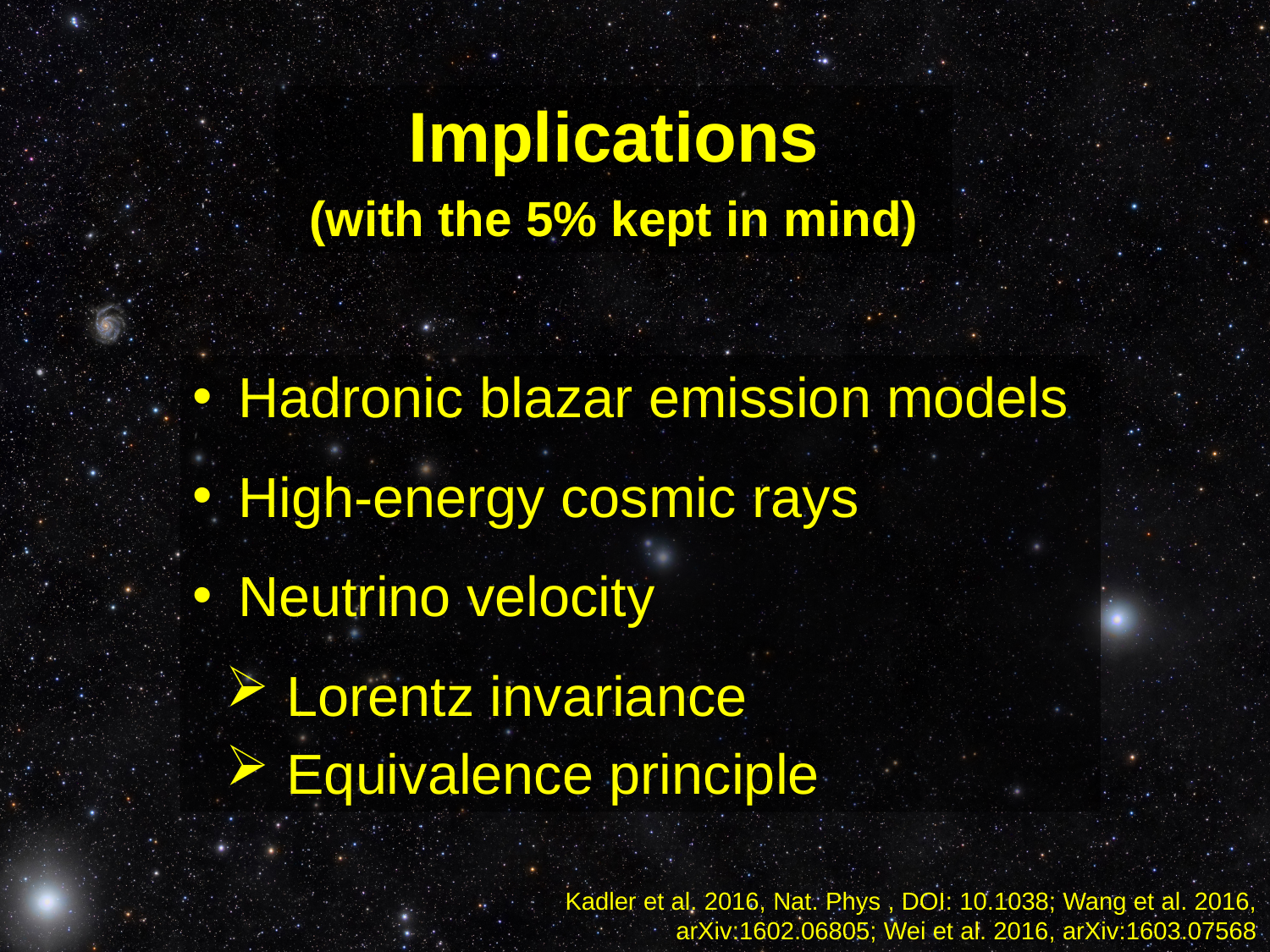

Implications
(with the 5% kept in mind)
 Hadronic blazar emission models
 High-energy cosmic rays
 Neutrino velocity
 Lorentz invariance
 Equivalence principle
Kadler et al. 2016, Nat. Phys , DOI: 10.1038; Wang et al. 2016, arXiv:1602.06805; Wei et al. 2016, arXiv:1603.07568